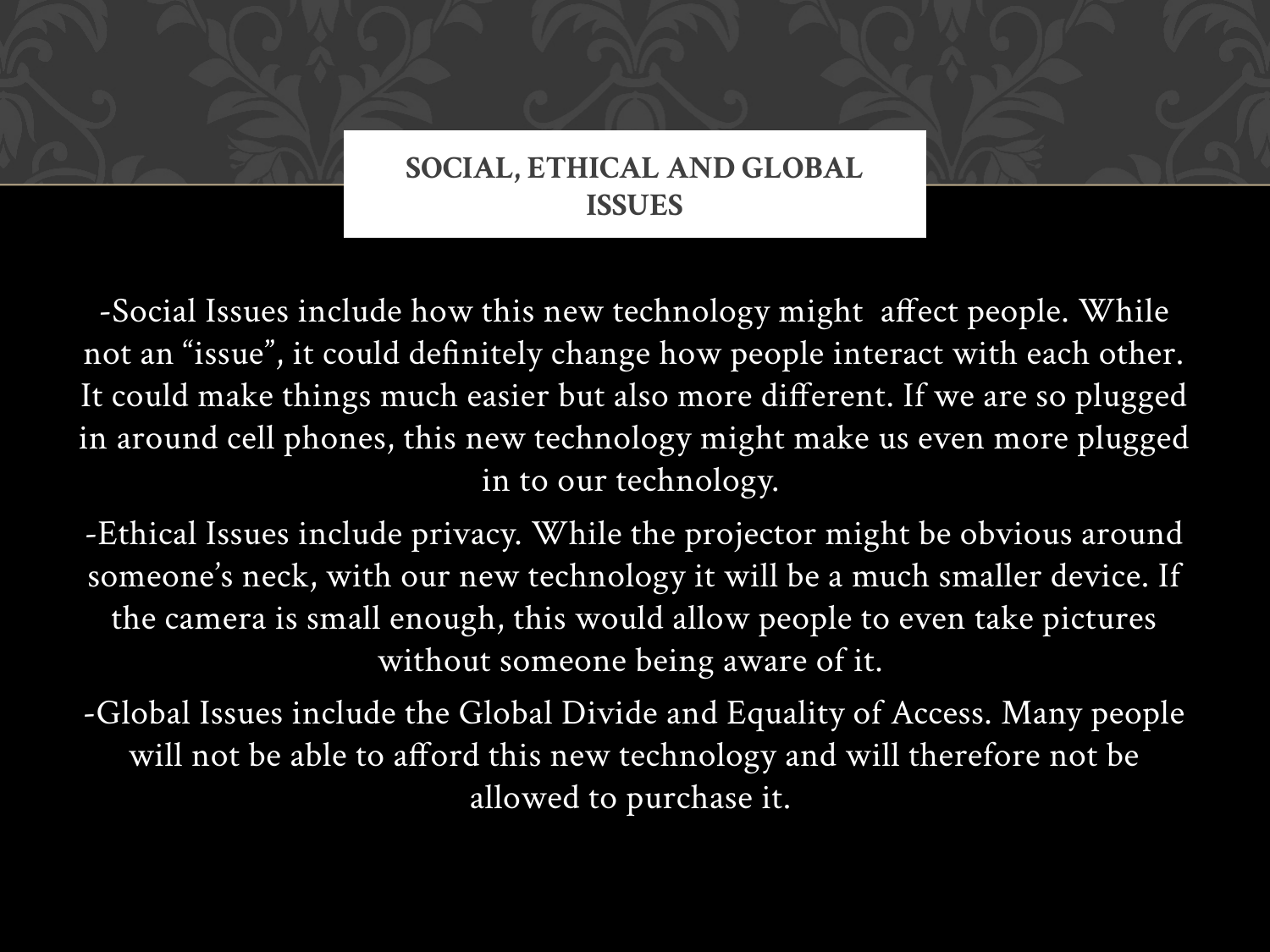

# Social, ethical and global issues
-Social Issues include how this new technology might  affect people. While not an “issue”, it could definitely change how people interact with each other. It could make things much easier but also more different. If we are so plugged in around cell phones, this new technology might make us even more plugged in to our technology.
-Ethical Issues include privacy. While the projector might be obvious around someone’s neck, with our new technology it will be a much smaller device. If the camera is small enough, this would allow people to even take pictures without someone being aware of it.
-Global Issues include the Global Divide and Equality of Access. Many people will not be able to afford this new technology and will therefore not be allowed to purchase it.